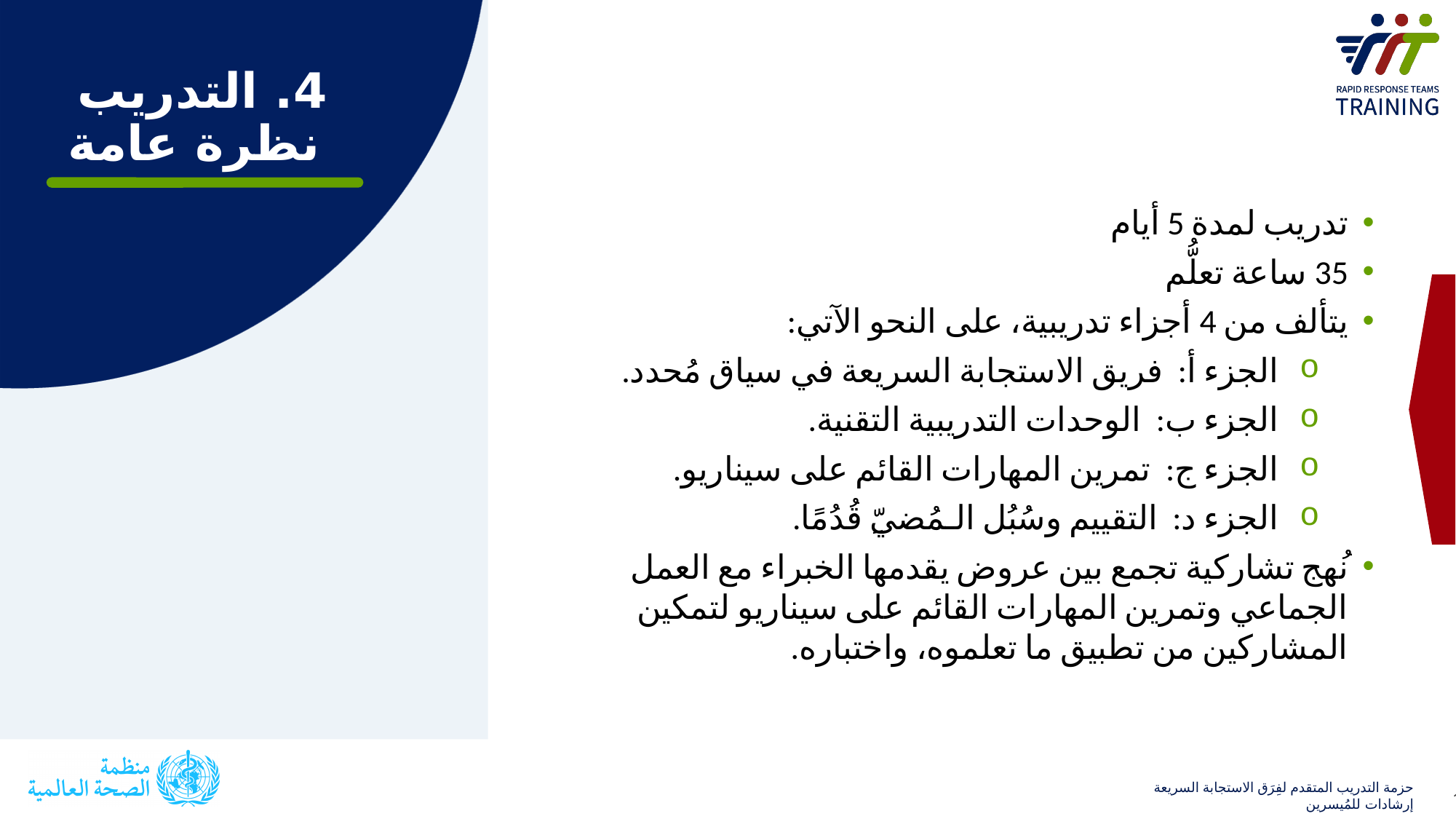

# 4. التدريب نظرة عامة
تدريب لمدة 5 أيام
35 ساعة تعلُّم
يتألف من 4 أجزاء تدريبية، على النحو الآتي:
الجزء أ:  فريق الاستجابة السريعة في سياق مُحدد.
الجزء ب:  الوحدات التدريبية التقنية.
الجزء ج:  تمرين المهارات القائم على سيناريو.
الجزء د:  التقييم وسُبُل الـمُضيِّ قُدُمًا.
نُهج تشاركية تجمع بين عروض يقدمها الخبراء مع العمل الجماعي وتمرين المهارات القائم على سيناريو لتمكين المشاركين من تطبيق ما تعلموه، واختباره.